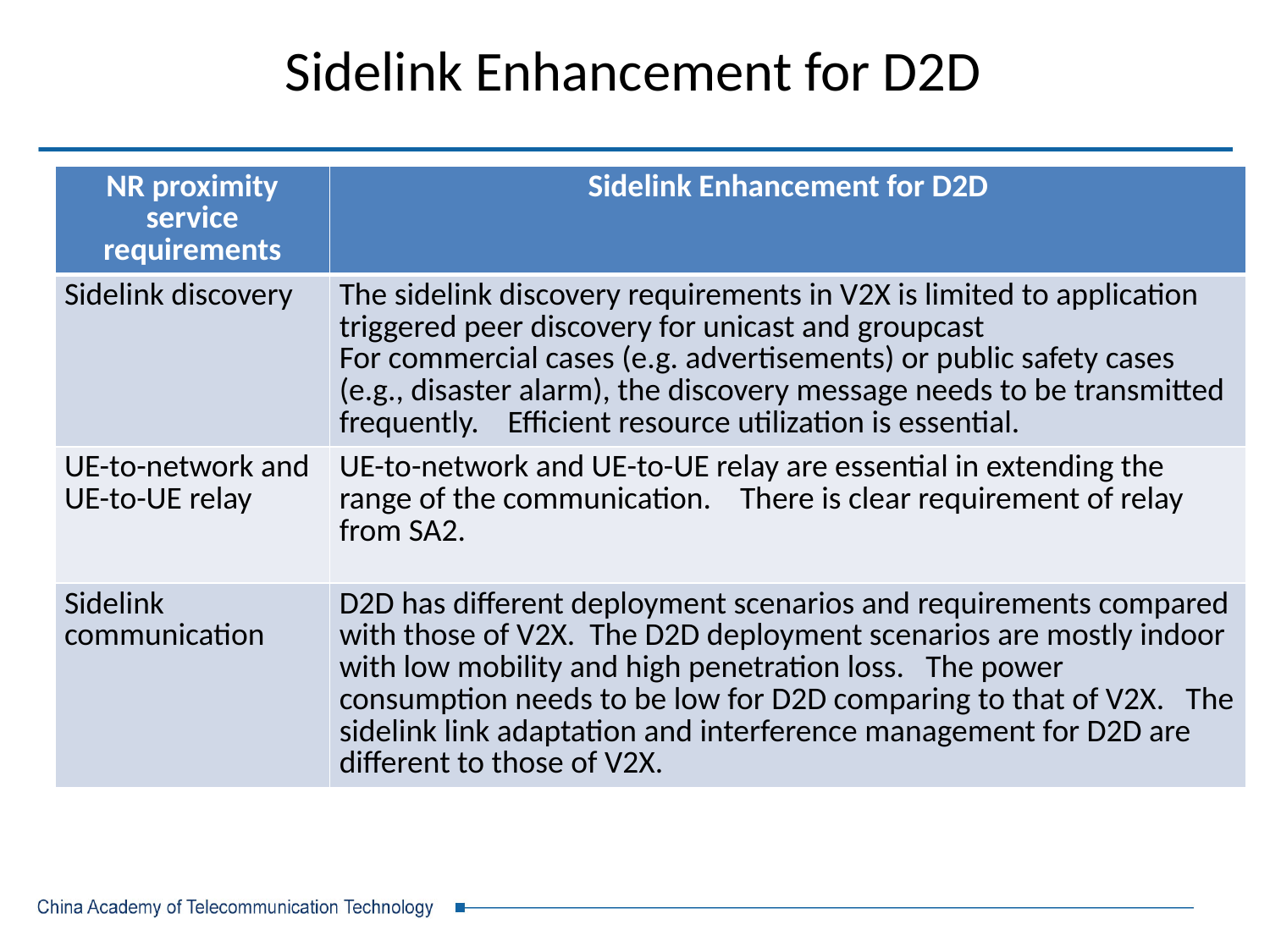

# Sidelink Enhancement for D2D

| NR proximity service requirements | Sidelink Enhancement for D2D |
| --- | --- |
| Sidelink discovery | The sidelink discovery requirements in V2X is limited to application triggered peer discovery for unicast and groupcast For commercial cases (e.g. advertisements) or public safety cases (e.g., disaster alarm), the discovery message needs to be transmitted frequently. Efficient resource utilization is essential. |
| UE-to-network and UE-to-UE relay | UE-to-network and UE-to-UE relay are essential in extending the range of the communication. There is clear requirement of relay from SA2. |
| Sidelink communication | D2D has different deployment scenarios and requirements compared with those of V2X. The D2D deployment scenarios are mostly indoor with low mobility and high penetration loss. The power consumption needs to be low for D2D comparing to that of V2X. The sidelink link adaptation and interference management for D2D are different to those of V2X. |